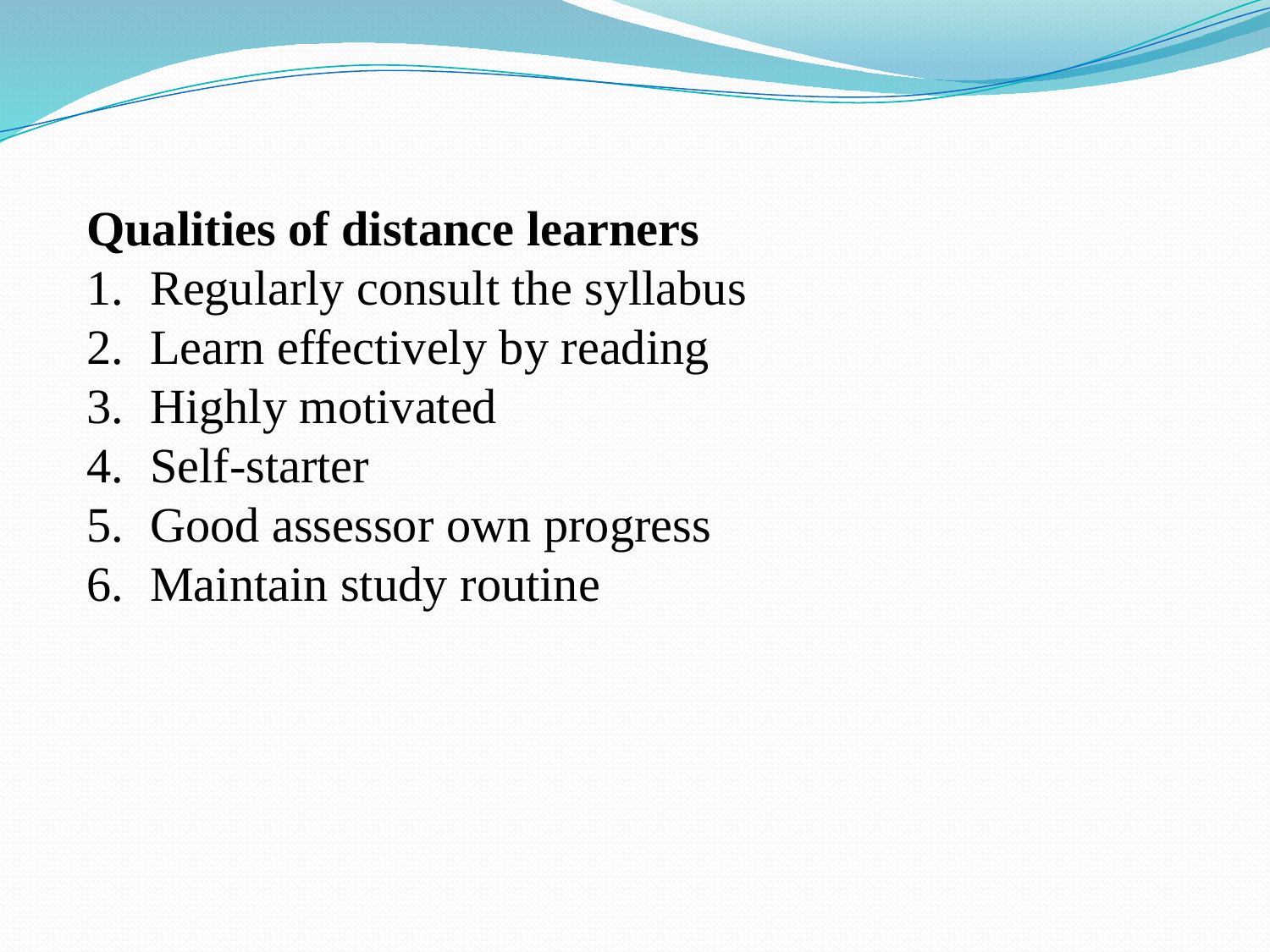

Qualities of distance learners
Regularly consult the syllabus
Learn effectively by reading
Highly motivated
Self-starter
Good assessor own progress
Maintain study routine